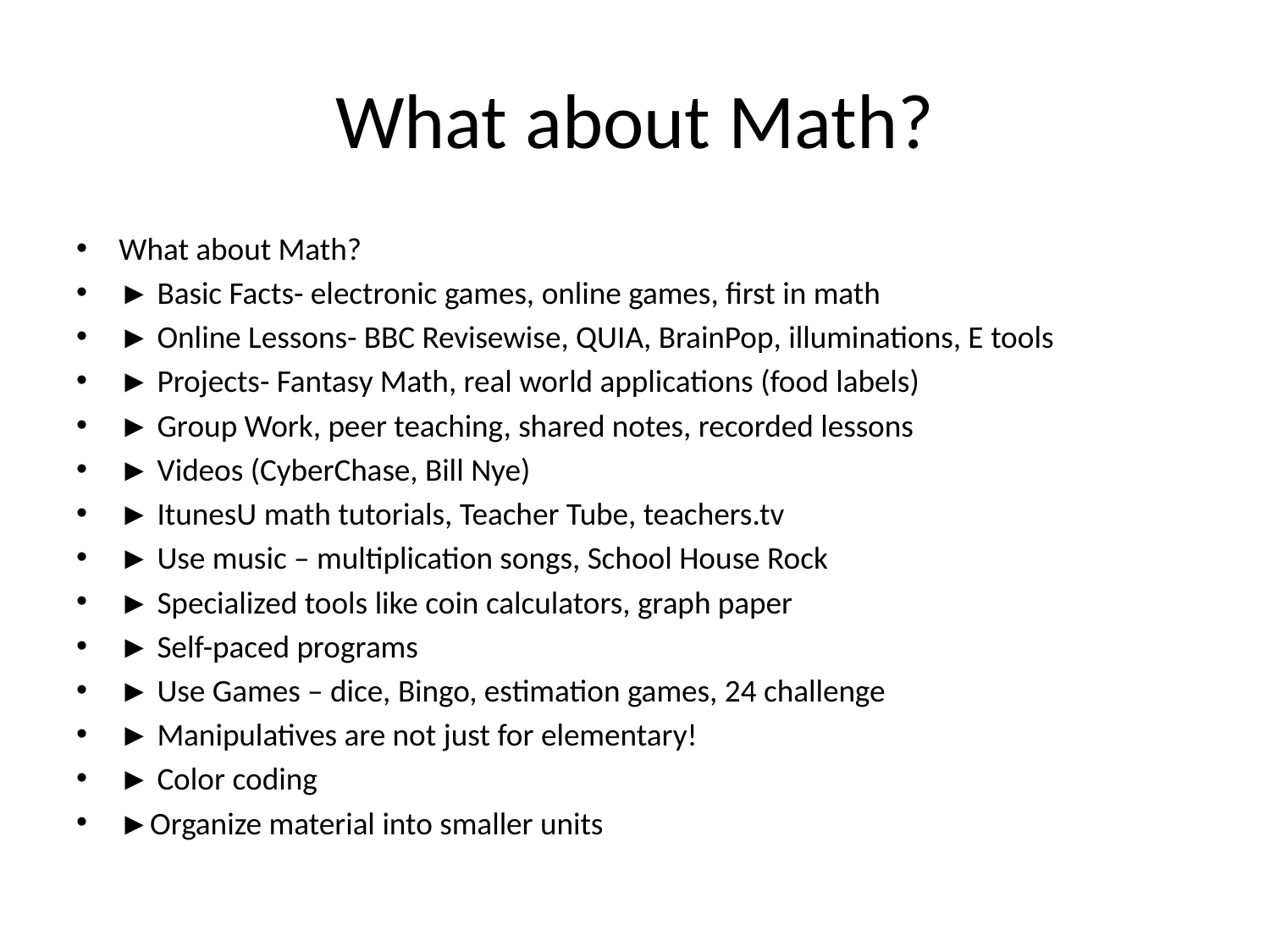

# What about Math?
What about Math?
► Basic Facts- electronic games, online games, first in math
► Online Lessons- BBC Revisewise, QUIA, BrainPop, illuminations, E tools
► Projects- Fantasy Math, real world applications (food labels)
► Group Work, peer teaching, shared notes, recorded lessons
► Videos (CyberChase, Bill Nye)
► ItunesU math tutorials, Teacher Tube, teachers.tv
► Use music – multiplication songs, School House Rock
► Specialized tools like coin calculators, graph paper
► Self-paced programs
► Use Games – dice, Bingo, estimation games, 24 challenge
► Manipulatives are not just for elementary!
► Color coding
►Organize material into smaller units